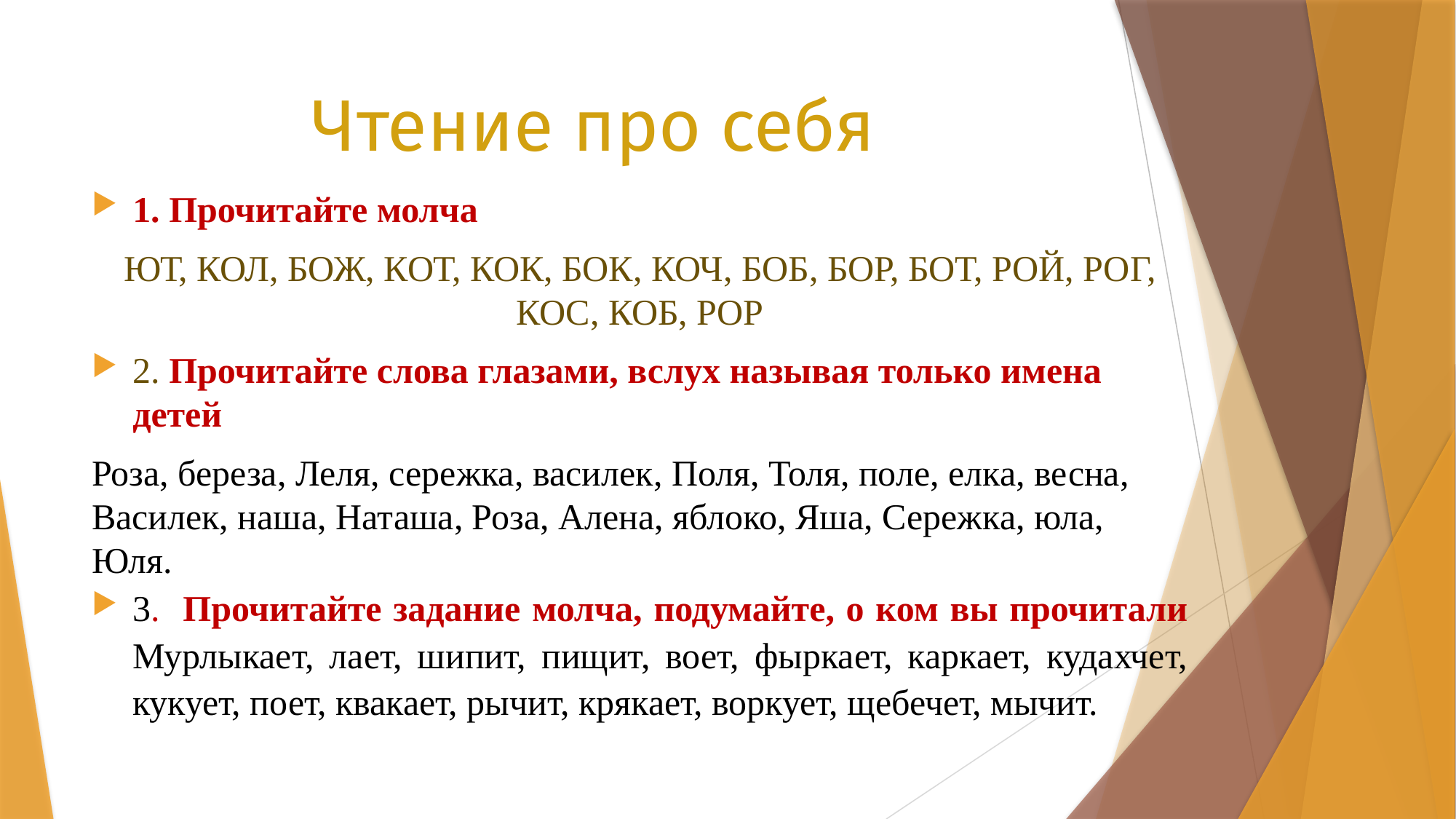

# Чтение про себя
1. Прочитайте молча
ЮТ, КОЛ, БОЖ, КОТ, КОК, БОК, КОЧ, БОБ, БОР, БОТ, РОЙ, РОГ, КОС, КОБ, POP
2. Прочитайте слова глазами, вслух называя только имена детей
Роза, береза, Леля, сережка, василек, Поля, Толя, поле, елка, весна, Василек, наша, Наташа, Роза, Алена, яблоко, Яша, Сережка, юла, Юля.
3.  Прочитайте задание молча, подумайте, о ком вы прочитали
Мурлыкает, лает, шипит, пищит, воет, фыркает, каркает, кудахчет, кукует, поет, квакает, рычит, крякает, воркует, щебечет, мычит.